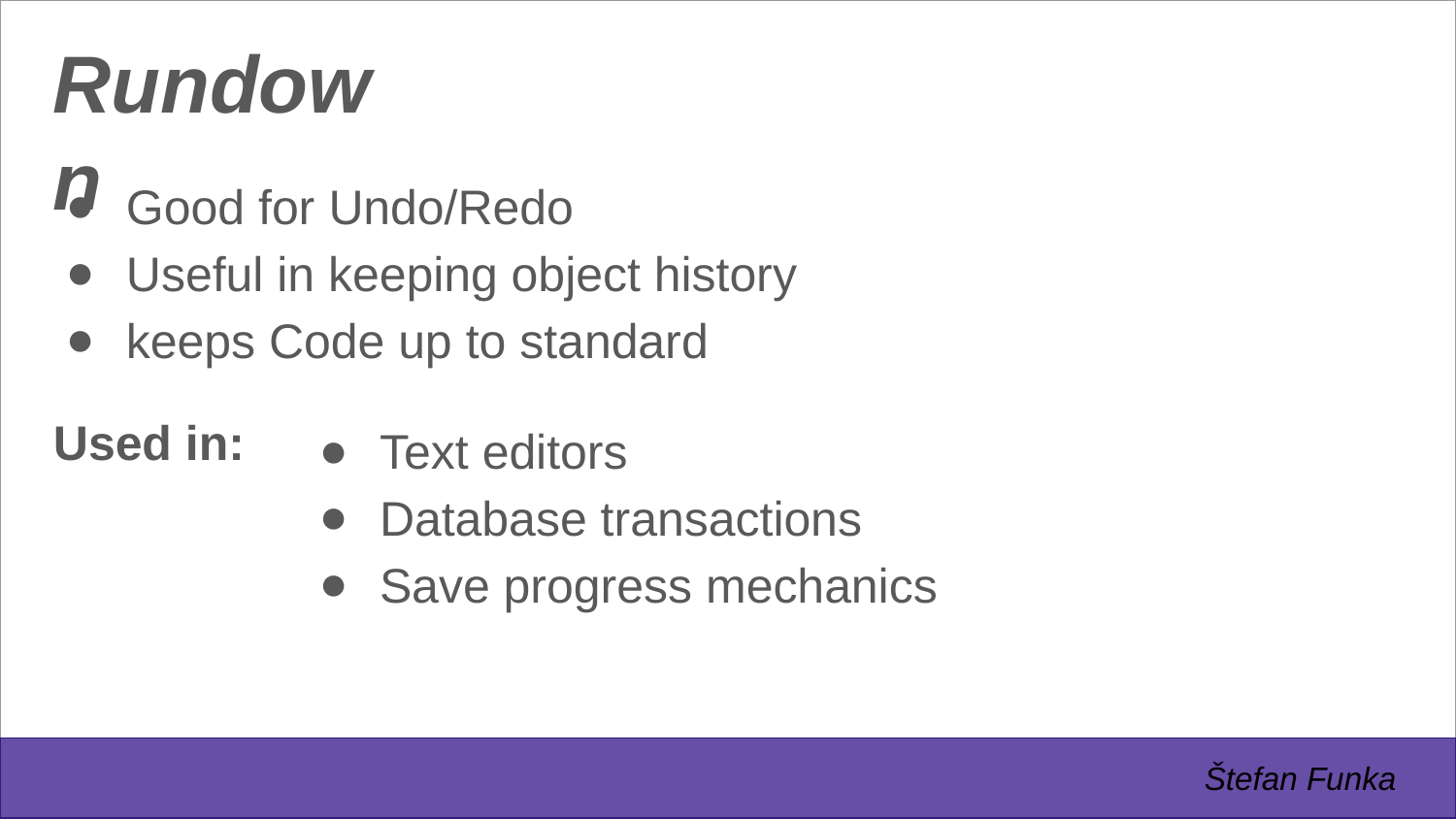

Rundown
Good for Undo/Redo
Useful in keeping object history
keeps Code up to standard
Used in:
Text editors
Database transactions
Save progress mechanics

Štefan Funka